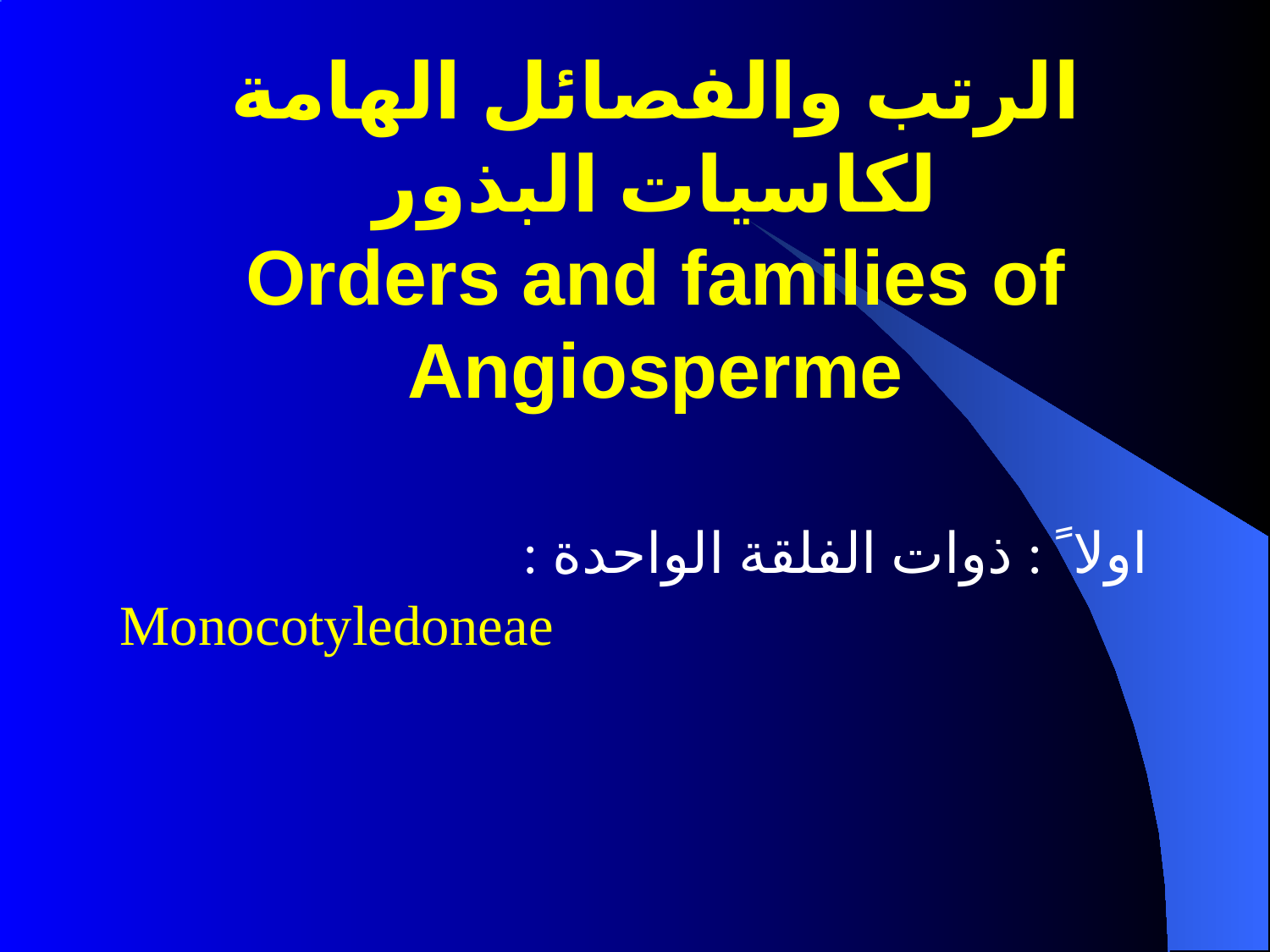

# الرتب والفصائل الهامة لكاسيات البذور Orders and families of Angiosperme
اولا ً : ذوات الفلقة الواحدة :
Monocotyledoneae